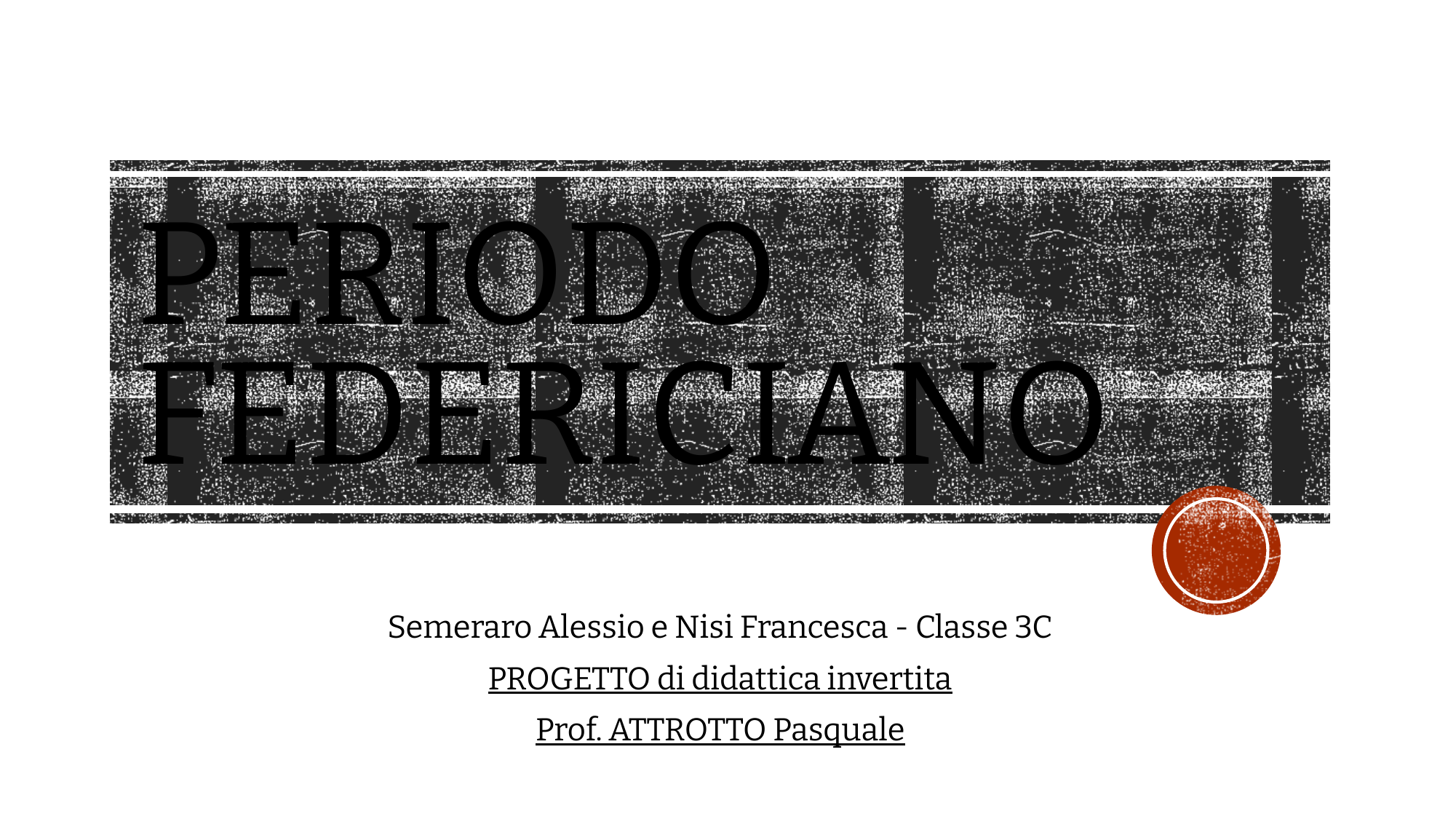

# Periodo federiciano
Semeraro Alessio e Nisi Francesca - Classe 3C
PROGETTO di didattica invertita
Prof. ATTROTTO Pasquale